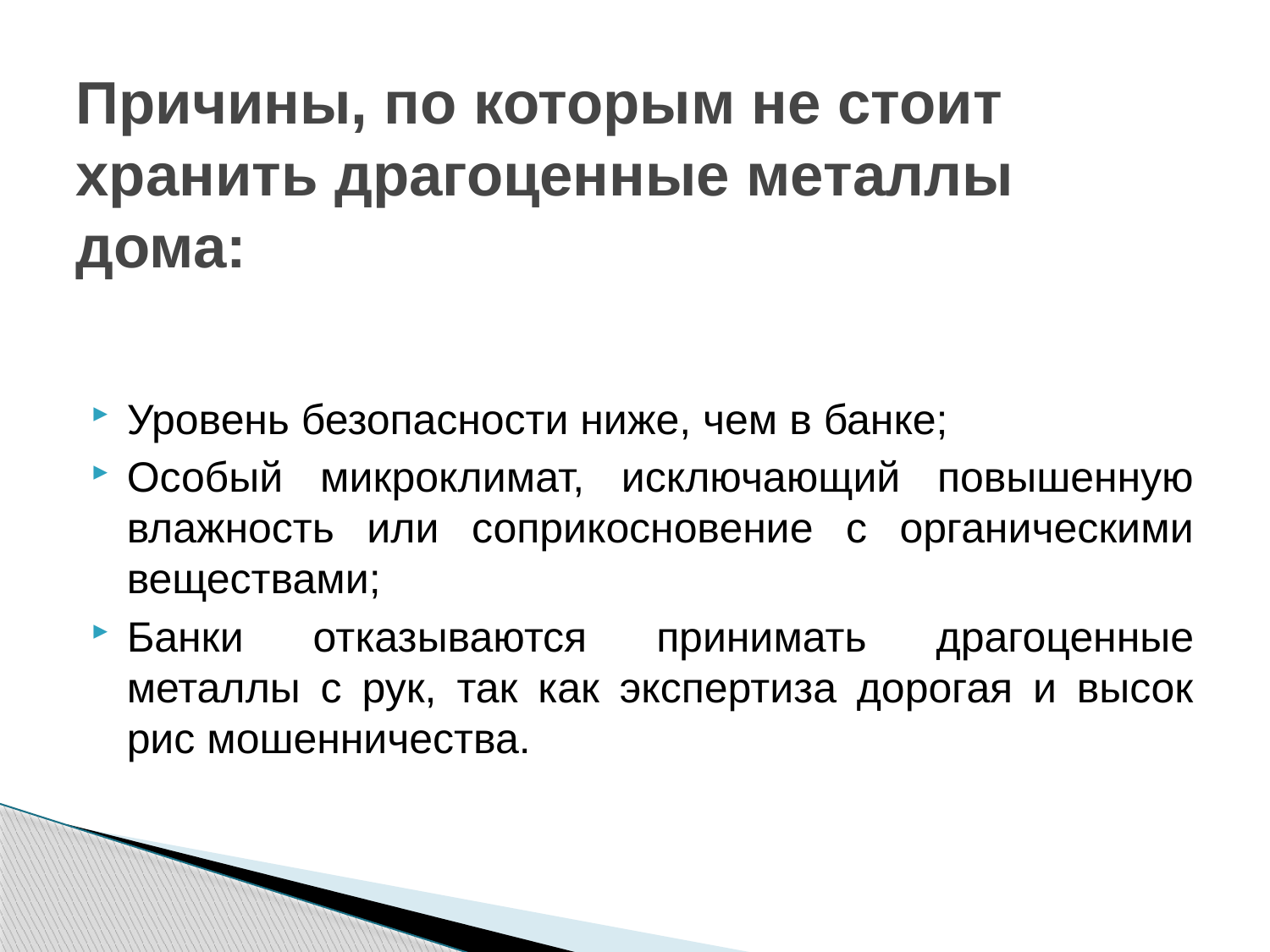

# Причины, по которым не стоит хранить драгоценные металлы дома:
Уровень безопасности ниже, чем в банке;
Особый микроклимат, исключающий повышенную влажность или соприкосновение с органическими веществами;
Банки отказываются принимать драгоценные металлы с рук, так как экспертиза дорогая и высок рис мошенничества.